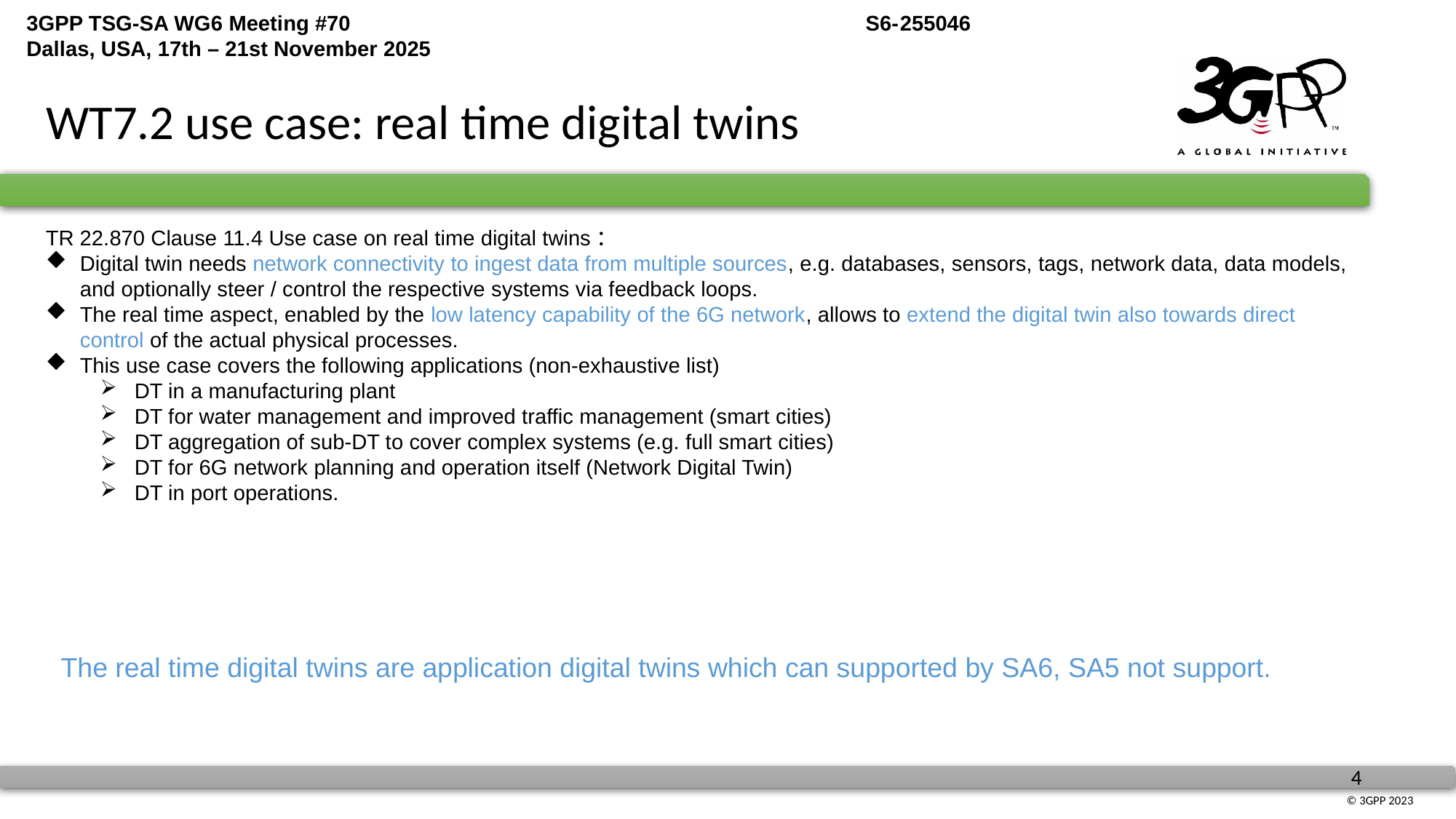

# WT7.2 use case: real time digital twins
TR 22.870 Clause 11.4 Use case on real time digital twins：
Digital twin needs network connectivity to ingest data from multiple sources, e.g. databases, sensors, tags, network data, data models, and optionally steer / control the respective systems via feedback loops.
The real time aspect, enabled by the low latency capability of the 6G network, allows to extend the digital twin also towards direct control of the actual physical processes.
This use case covers the following applications (non-exhaustive list)
DT in a manufacturing plant
DT for water management and improved traffic management (smart cities)
DT aggregation of sub-DT to cover complex systems (e.g. full smart cities)
DT for 6G network planning and operation itself (Network Digital Twin)
DT in port operations.

The real time digital twins are application digital twins which can supported by SA6, SA5 not support.